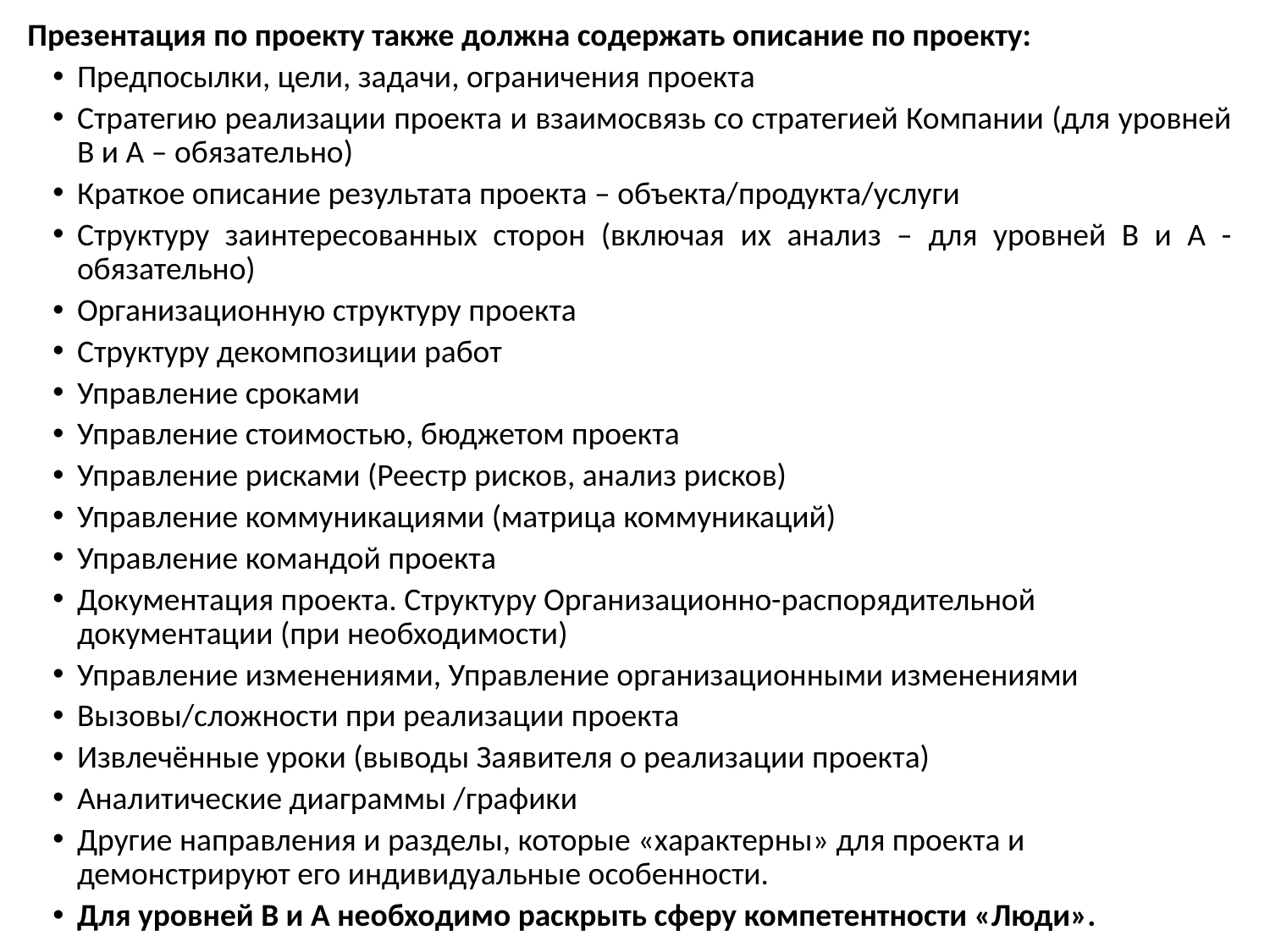

Презентация по проекту также должна содержать описание по проекту:
Предпосылки, цели, задачи, ограничения проекта
Стратегию реализации проекта и взаимосвязь со стратегией Компании (для уровней В и А – обязательно)
Краткое описание результата проекта – объекта/продукта/услуги
Структуру заинтересованных сторон (включая их анализ – для уровней В и А - обязательно)
Организационную структуру проекта
Структуру декомпозиции работ
Управление сроками
Управление стоимостью, бюджетом проекта
Управление рисками (Реестр рисков, анализ рисков)
Управление коммуникациями (матрица коммуникаций)
Управление командой проекта
Документация проекта. Структуру Организационно-распорядительной документации (при необходимости)
Управление изменениями, Управление организационными изменениями
Вызовы/сложности при реализации проекта
Извлечённые уроки (выводы Заявителя о реализации проекта)
Аналитические диаграммы /графики
Другие направления и разделы, которые «характерны» для проекта и демонстрируют его индивидуальные особенности.
Для уровней В и А необходимо раскрыть сферу компетентности «Люди».